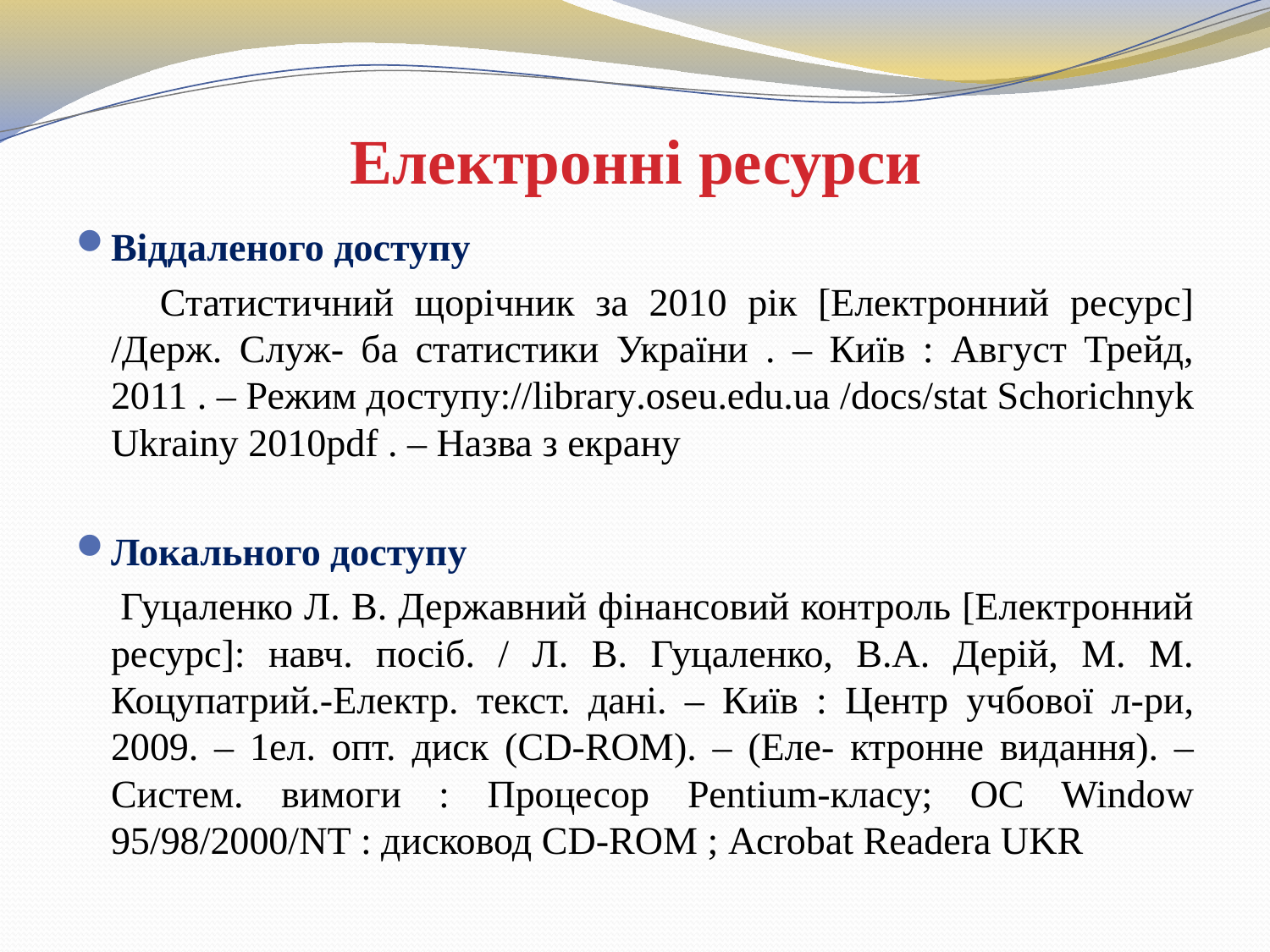

# Електронні ресурси
Віддаленого доступу
    Статистичний щорічник за 2010 рік [Електронний ресурс] /Держ. Служ- ба статистики України . – Київ : Август Трейд, 2011 . – Режим доступу://library.oseu.edu.ua /docs/stat Schorichnyk Ukrainy 2010pdf . – Назва з екрану

Локального доступу
    Гуцаленко Л. В. Державний фінансовий контроль [Електронний ресурс]: навч. посіб. / Л. В. Гуцаленко, В.А. Дерій, М. М. Коцупатрий.-Електр. текст. дані. – Київ : Центр учбової л-ри, 2009. – 1ел. опт. диск (CD-ROM). – (Еле- ктронне видання). – Систем. вимоги : Процесор Pentium-класу; OC Window 95/98/2000/NT : дисковод CD-ROM ; Acrobat Readera UKR